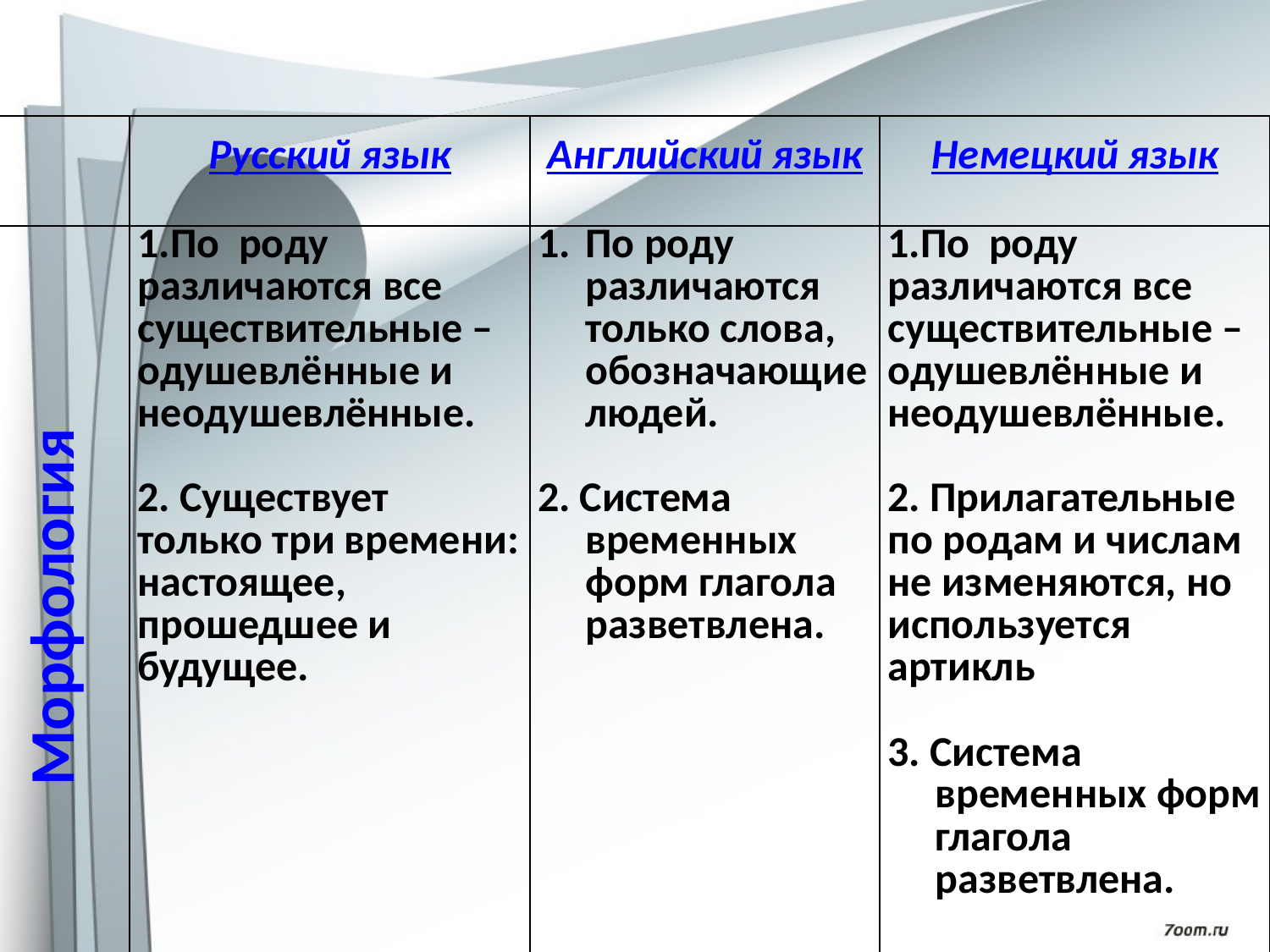

|  | Русский язык | Английский язык | Немецкий язык |
| --- | --- | --- | --- |
| Морфология | 1.По роду различаются все существительные – одушевлённые и неодушевлённые. 2. Существует только три времени: настоящее, прошедшее и будущее. | По роду различаются только слова, обозначающие людей. 2. Система временных форм глагола разветвлена. | 1.По роду различаются все существительные – одушевлённые и неодушевлённые. 2. Прилагательные по родам и числам не изменяются, но используется артикль 3. Система временных форм глагола разветвлена. |